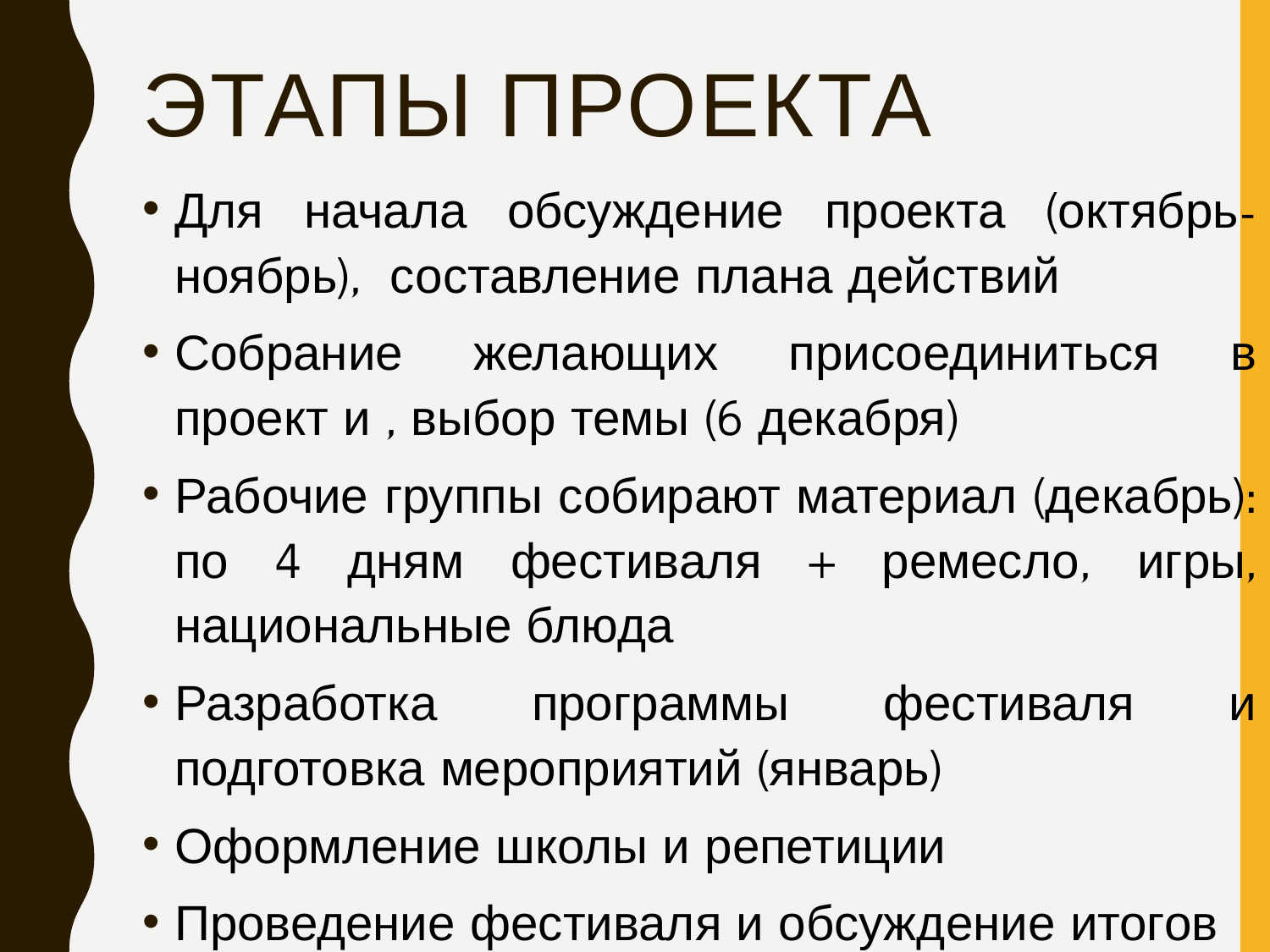

# Этапы проекта
Для начала обсуждение проекта (октябрь-ноябрь),  составление плана действий
Собрание желающих присоединиться в проект и , выбор темы (6 декабря)
Рабочие группы собирают материал (декабрь): по 4 дням фестиваля + ремесло, игры, национальные блюда
Разработка программы фестиваля и подготовка мероприятий (январь)
Оформление школы и репетиции
Проведение фестиваля и обсуждение итогов